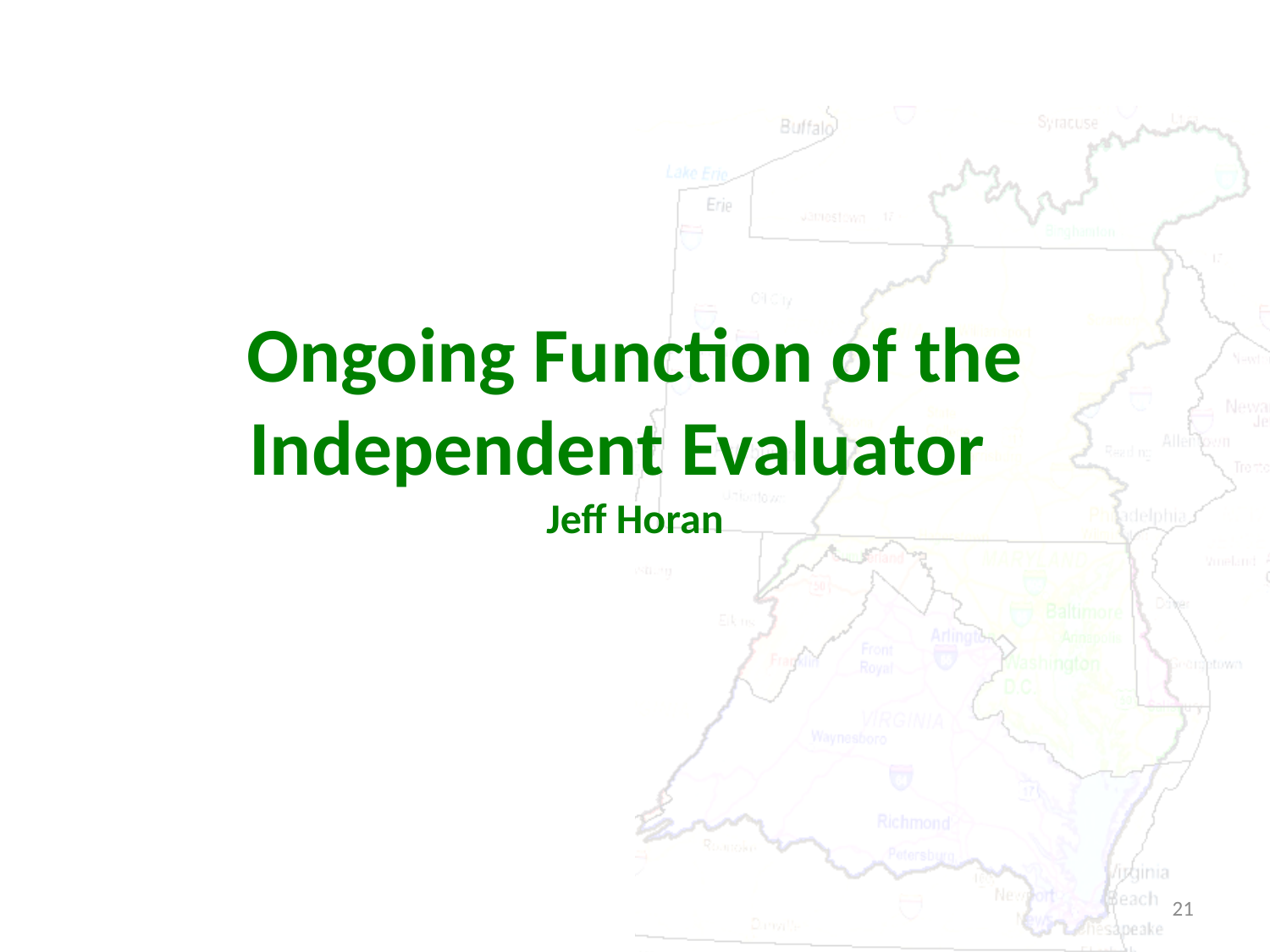

Ongoing Function of the Independent Evaluator
Jeff Horan
21